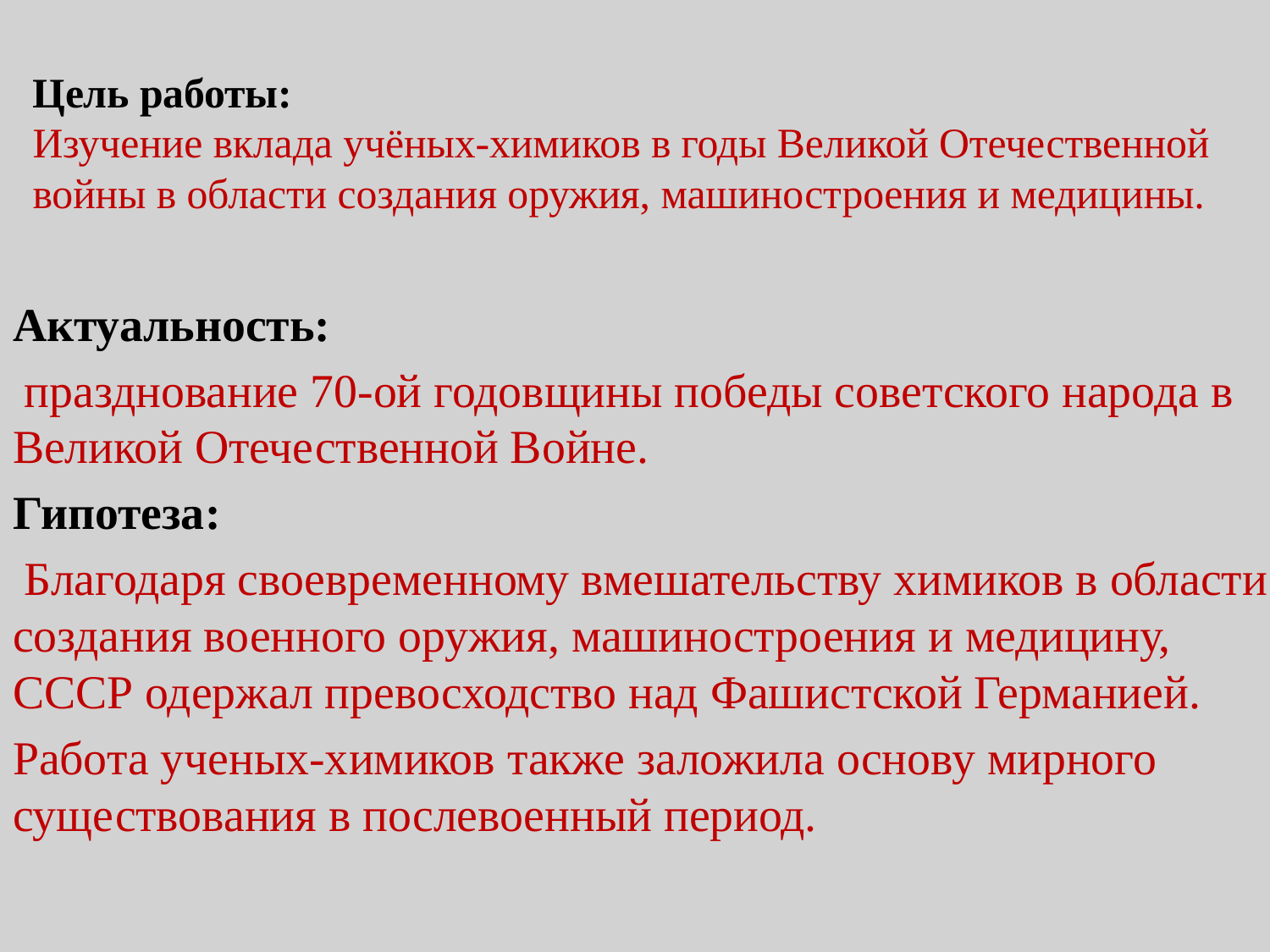

# Цель работы: Изучение вклада учёных-химиков в годы Великой Отечественной войны в области создания оружия, машиностроения и медицины.

Актуальность:
 празднование 70-ой годовщины победы советского народа в Великой Отечественной Войне.
Гипотеза:
 Благодаря своевременному вмешательству химиков в области создания военного оружия, машиностроения и медицину,  СССР одержал превосходство над Фашистской Германией.
Работа ученых-химиков также заложила основу мирного существования в послевоенный период.